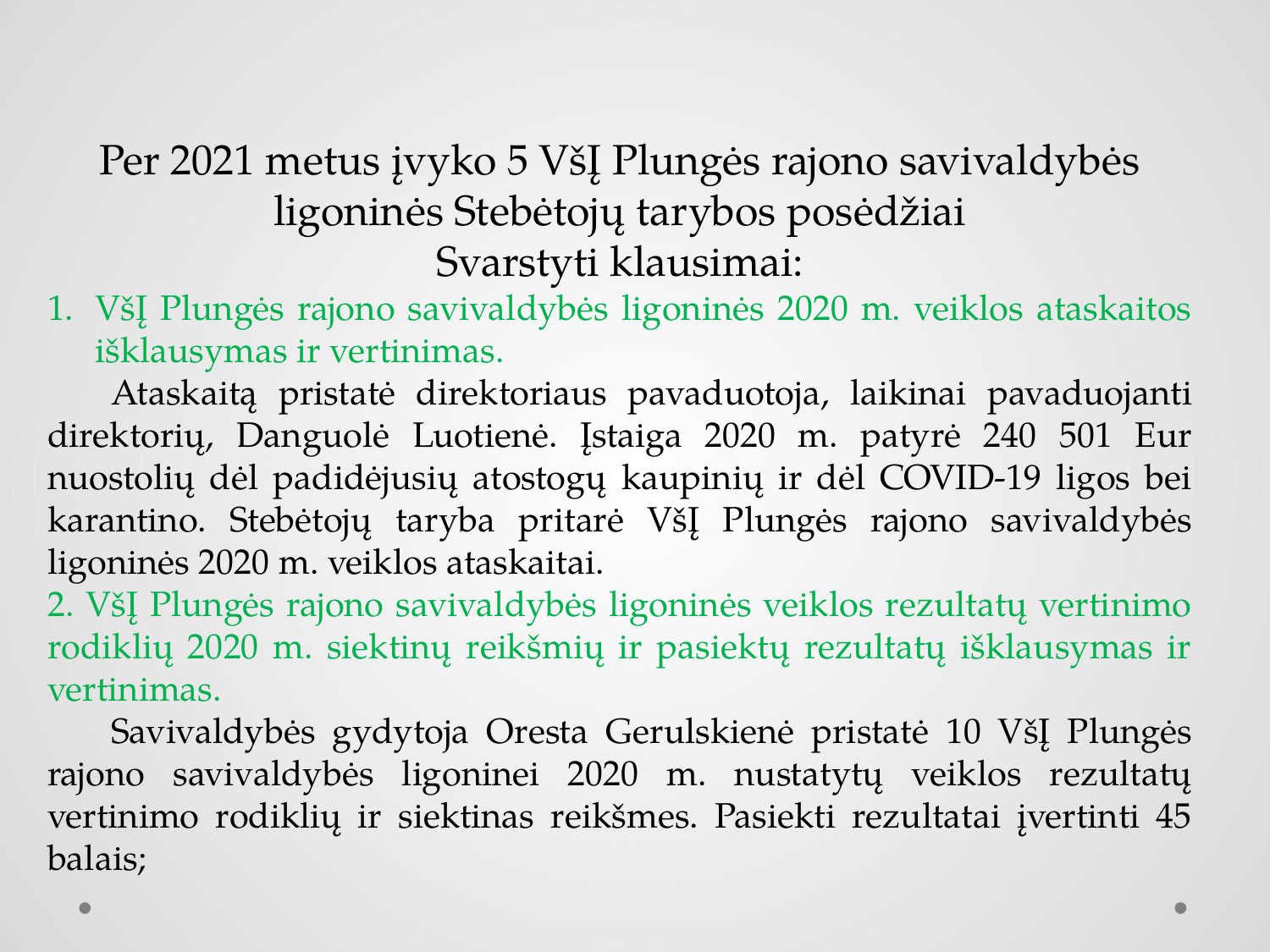

Per 2021 metus įvyko 5 VšĮ Plungės rajono savivaldybės ligoninės Stebėtojų tarybos posėdžiai
Svarstyti klausimai:
VšĮ Plungės rajono savivaldybės ligoninės 2020 m. veiklos ataskaitos išklausymas ir vertinimas.
	Ataskaitą pristatė direktoriaus pavaduotoja, laikinai pavaduojanti direktorių, Danguolė Luotienė. Įstaiga 2020 m. patyrė 240 501 Eur nuostolių dėl padidėjusių atostogų kaupinių ir dėl COVID-19 ligos bei karantino. Stebėtojų taryba pritarė VšĮ Plungės rajono savivaldybės ligoninės 2020 m. veiklos ataskaitai.
2. VšĮ Plungės rajono savivaldybės ligoninės veiklos rezultatų vertinimo rodiklių 2020 m. siektinų reikšmių ir pasiektų rezultatų išklausymas ir vertinimas.
	Savivaldybės gydytoja Oresta Gerulskienė pristatė 10 VšĮ Plungės rajono savivaldybės ligoninei 2020 m. nustatytų veiklos rezultatų vertinimo rodiklių ir siektinas reikšmes. Pasiekti rezultatai įvertinti 45 balais;